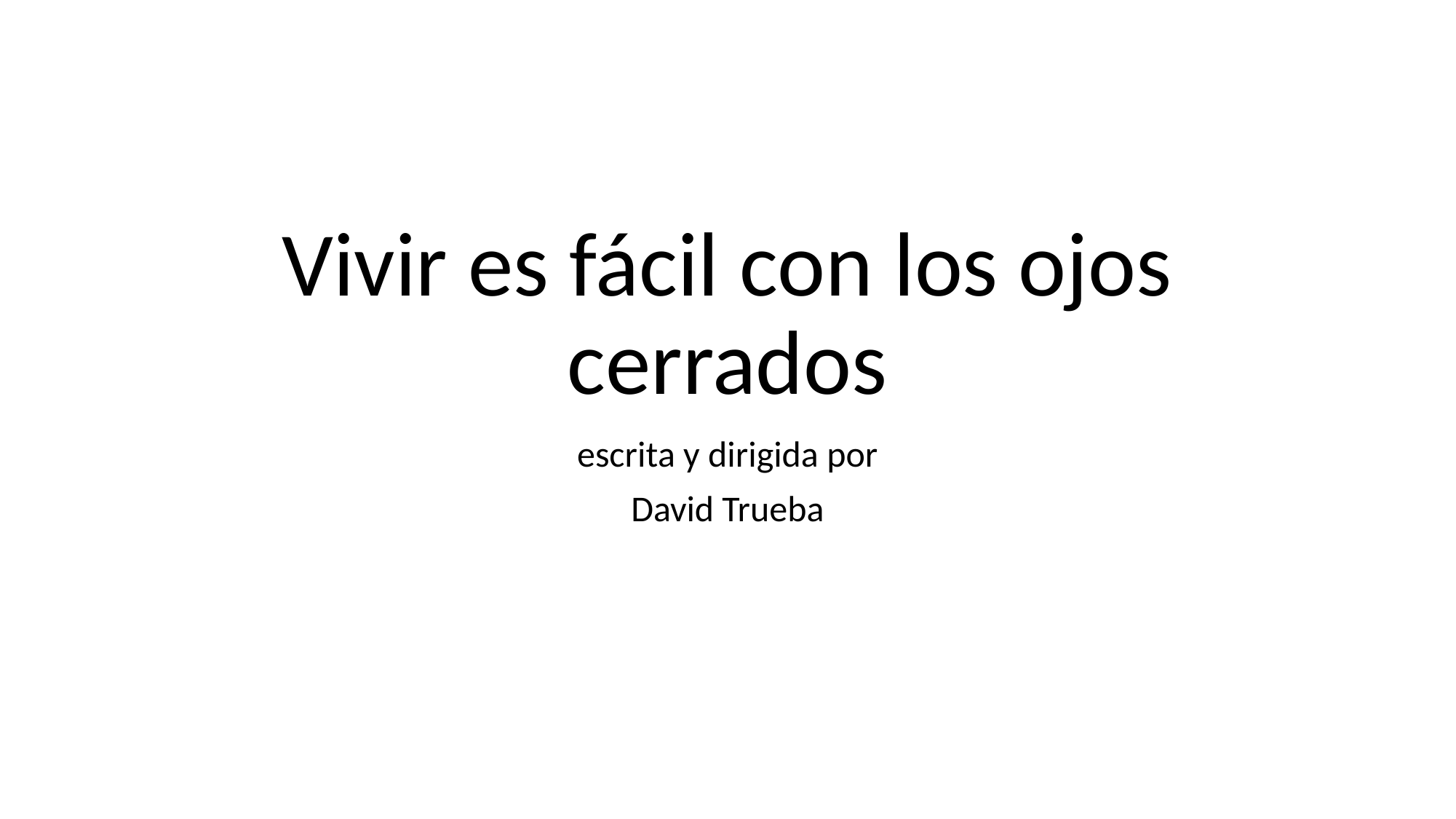

# Vivir es fácil con los ojos cerrados
escrita y dirigida por
David Trueba